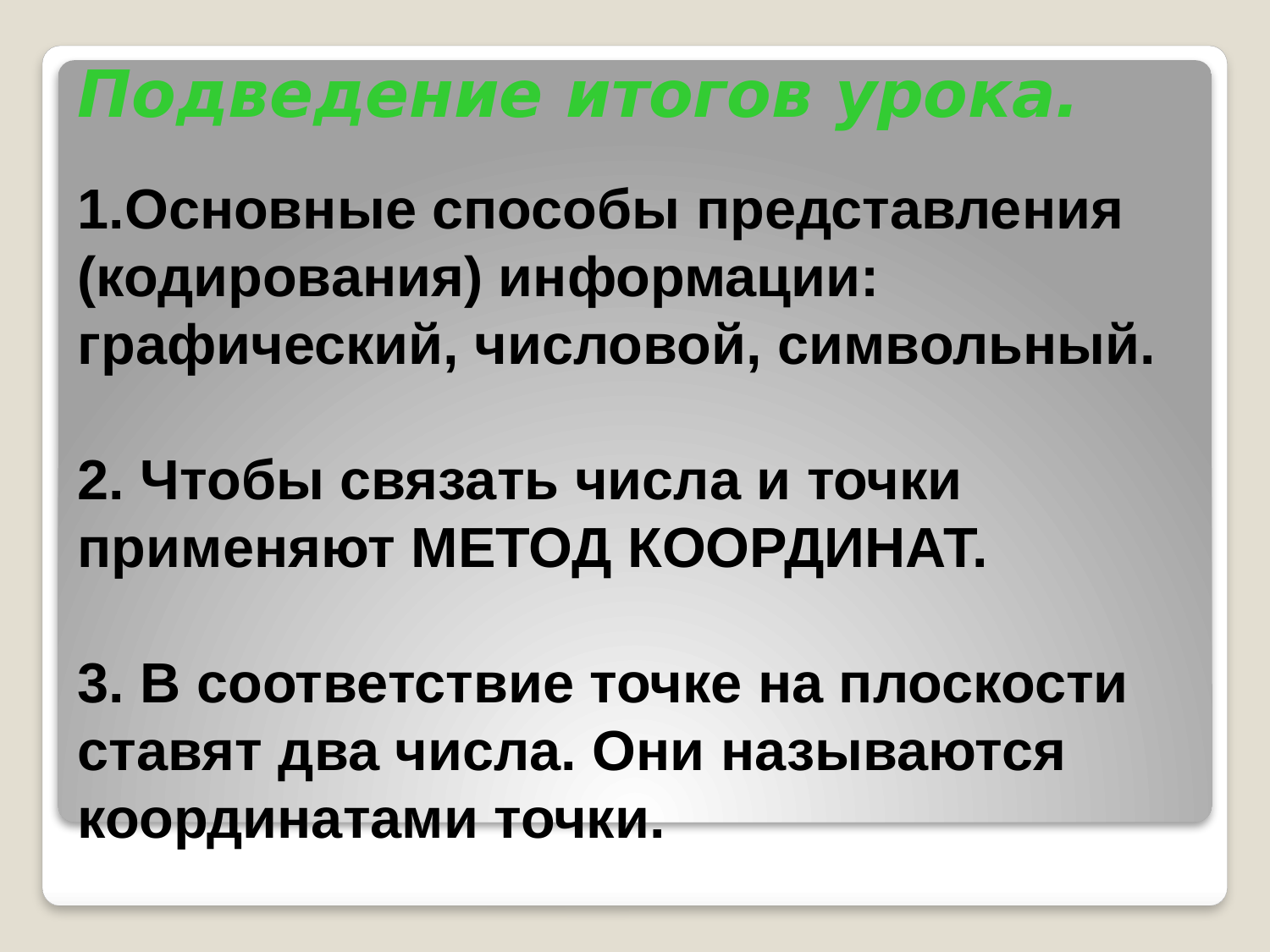

# Подведение итогов урока.
1.Основные способы представления (кодирования) информации: графический, числовой, символьный.
 
2. Чтобы связать числа и точки применяют МЕТОД КООРДИНАТ.
3. В соответствие точке на плоскости ставят два числа. Они называются координатами точки.